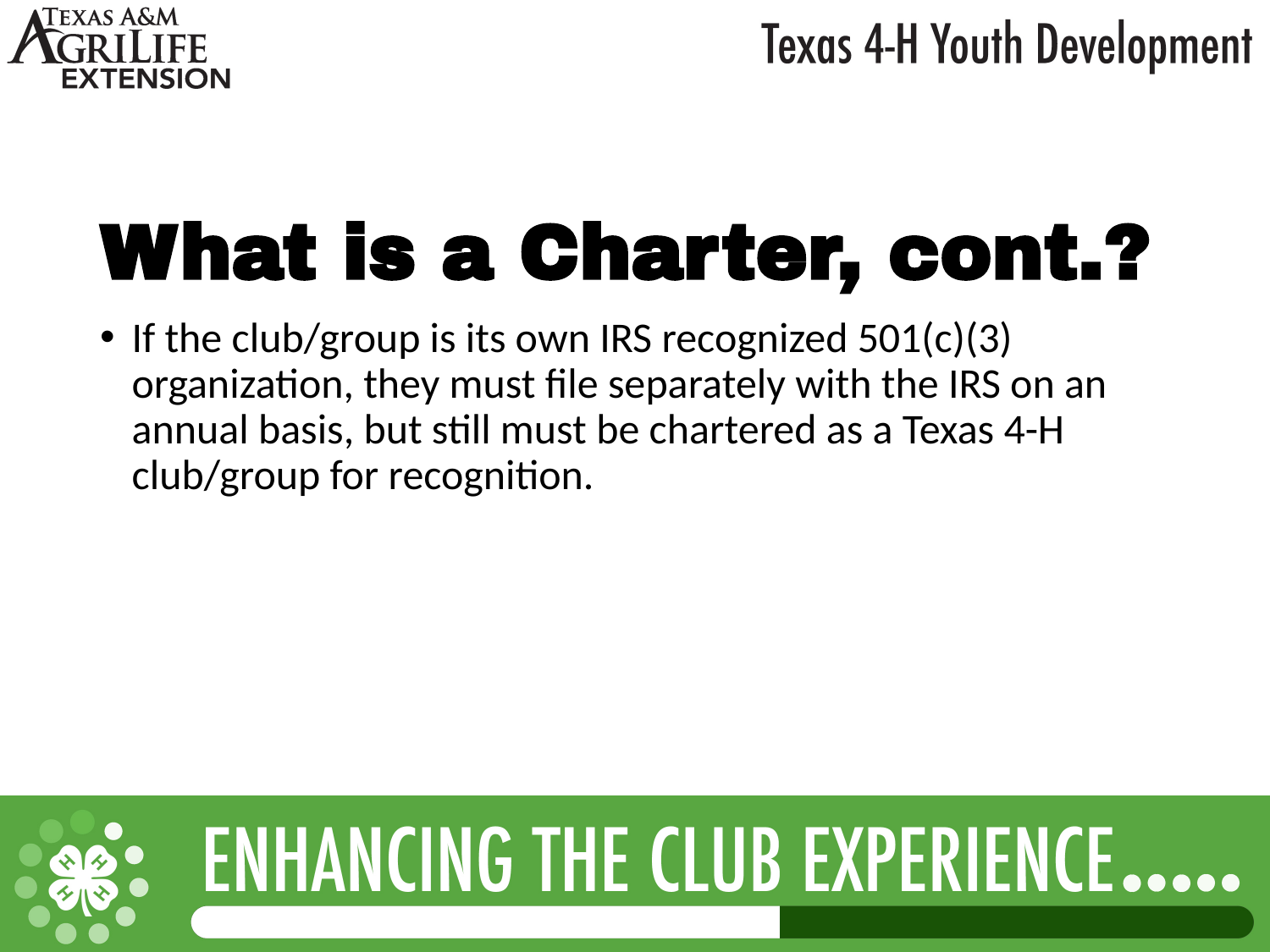

# What is a Charter, cont.?
If the club/group is its own IRS recognized 501(c)(3) organization, they must file separately with the IRS on an annual basis, but still must be chartered as a Texas 4-H club/group for recognition.